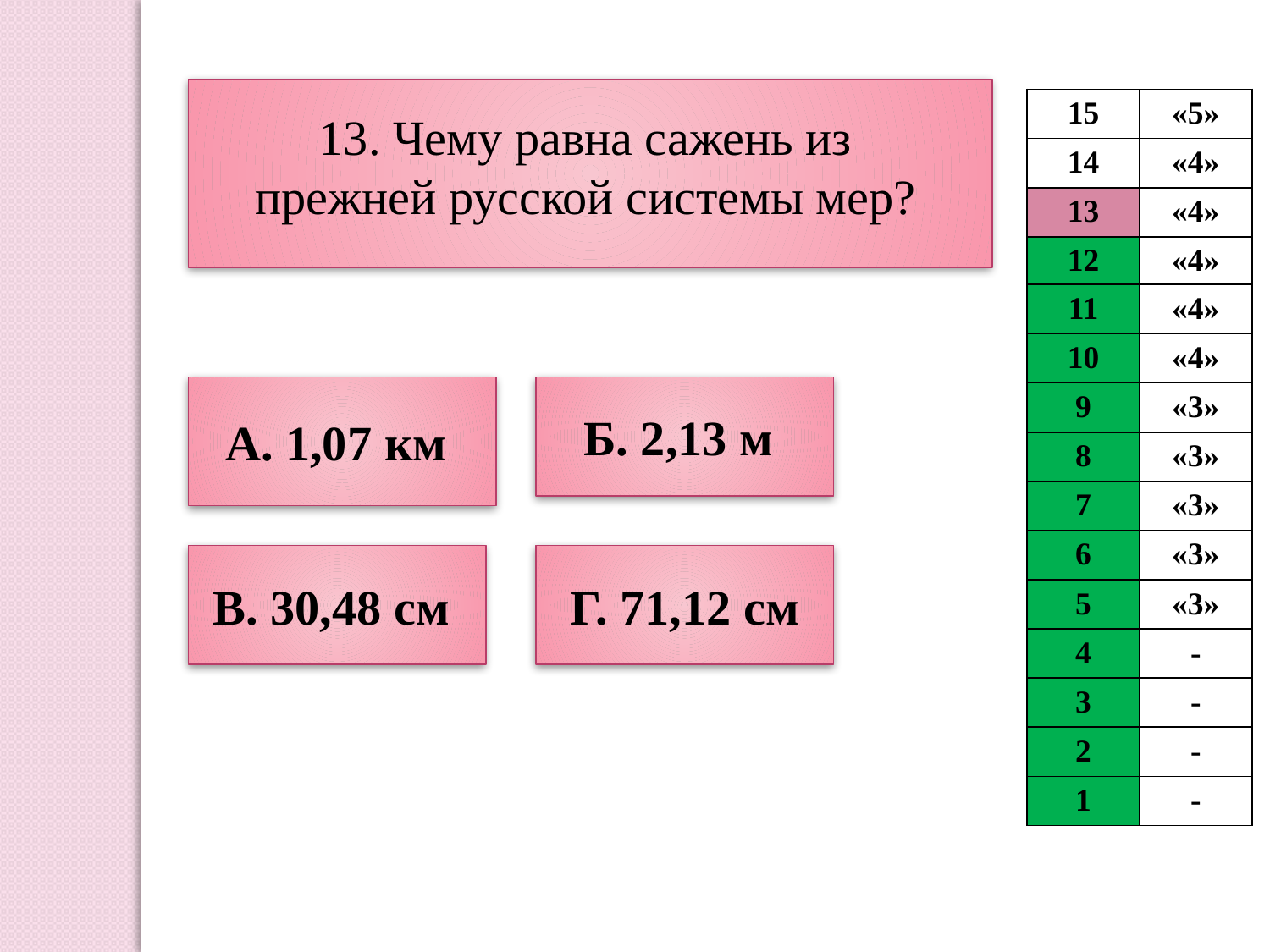

| 15 | «5» |
| --- | --- |
| 14 | «4» |
| 13 | «4» |
| 12 | «4» |
| 11 | «4» |
| 10 | «4» |
| 9 | «3» |
| 8 | «3» |
| 7 | «3» |
| 6 | «3» |
| 5 | «3» |
| 4 | - |
| 3 | - |
| 2 | - |
| 1 | - |
13. Чему равна сажень из прежней русской системы мер?
А. 1,07 км
Б. 2,13 м
В. 30,48 см
Г. 71,12 см